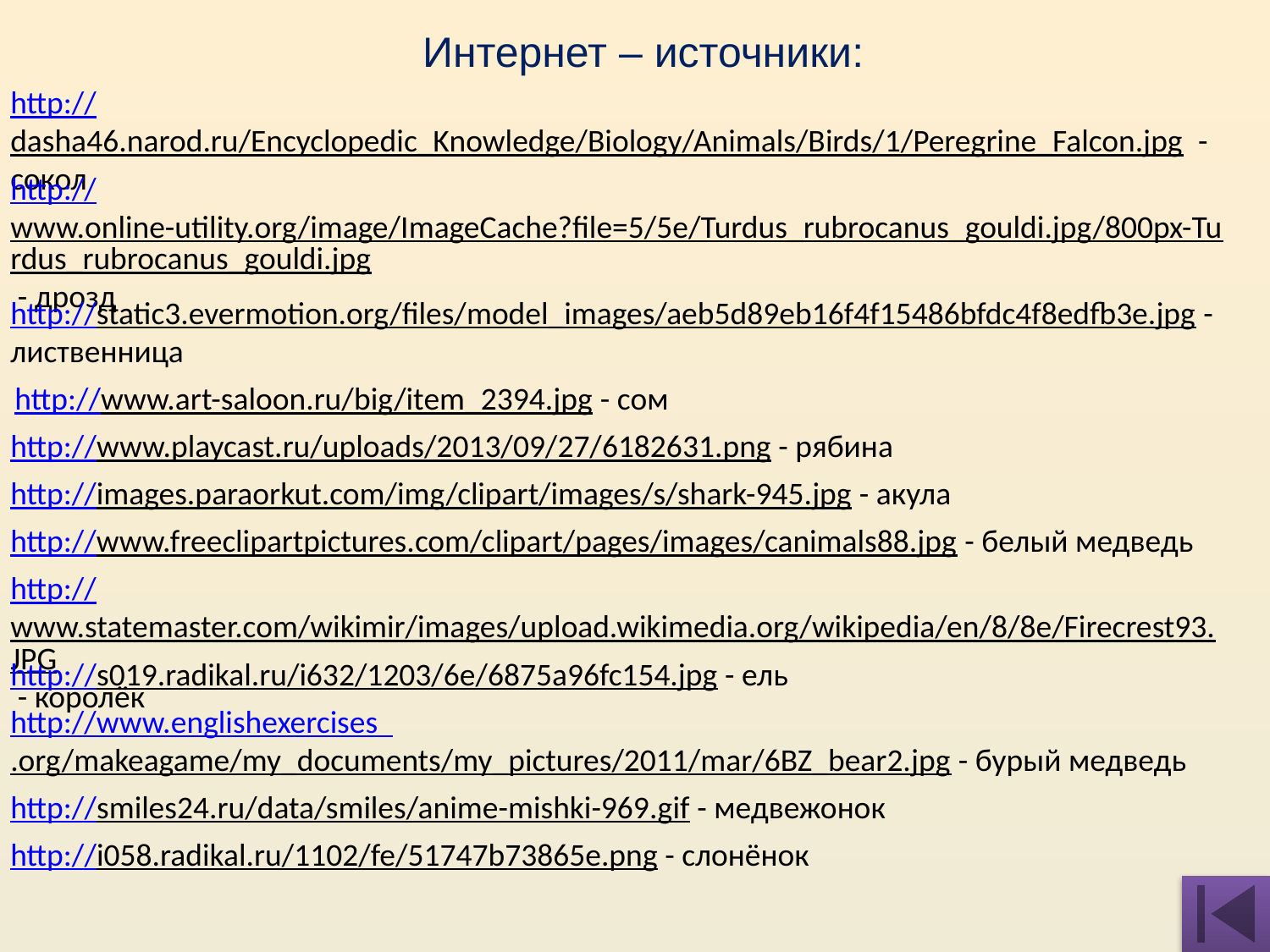

Интернет – источники:
http://dasha46.narod.ru/Encyclopedic_Knowledge/Biology/Animals/Birds/1/Peregrine_Falcon.jpg  - сокол
http://www.online-utility.org/image/ImageCache?file=5/5e/Turdus_rubrocanus_gouldi.jpg/800px-Turdus_rubrocanus_gouldi.jpg - дрозд
http://static3.evermotion.org/files/model_images/aeb5d89eb16f4f15486bfdc4f8edfb3e.jpg - лиственница
http://www.art-saloon.ru/big/item_2394.jpg - сом
http://www.playcast.ru/uploads/2013/09/27/6182631.png - рябина
http://images.paraorkut.com/img/clipart/images/s/shark-945.jpg - акула
http://www.freeclipartpictures.com/clipart/pages/images/canimals88.jpg - белый медведь
http://www.statemaster.com/wikimir/images/upload.wikimedia.org/wikipedia/en/8/8e/Firecrest93.JPG - королёк
http://s019.radikal.ru/i632/1203/6e/6875a96fc154.jpg - ель
http://www.englishexercises  .org/makeagame/my_documents/my_pictures/2011/mar/6BZ_bear2.jpg - бурый медведь
http://smiles24.ru/data/smiles/anime-mishki-969.gif - медвежонок
http://i058.radikal.ru/1102/fe/51747b73865e.png - слонёнок